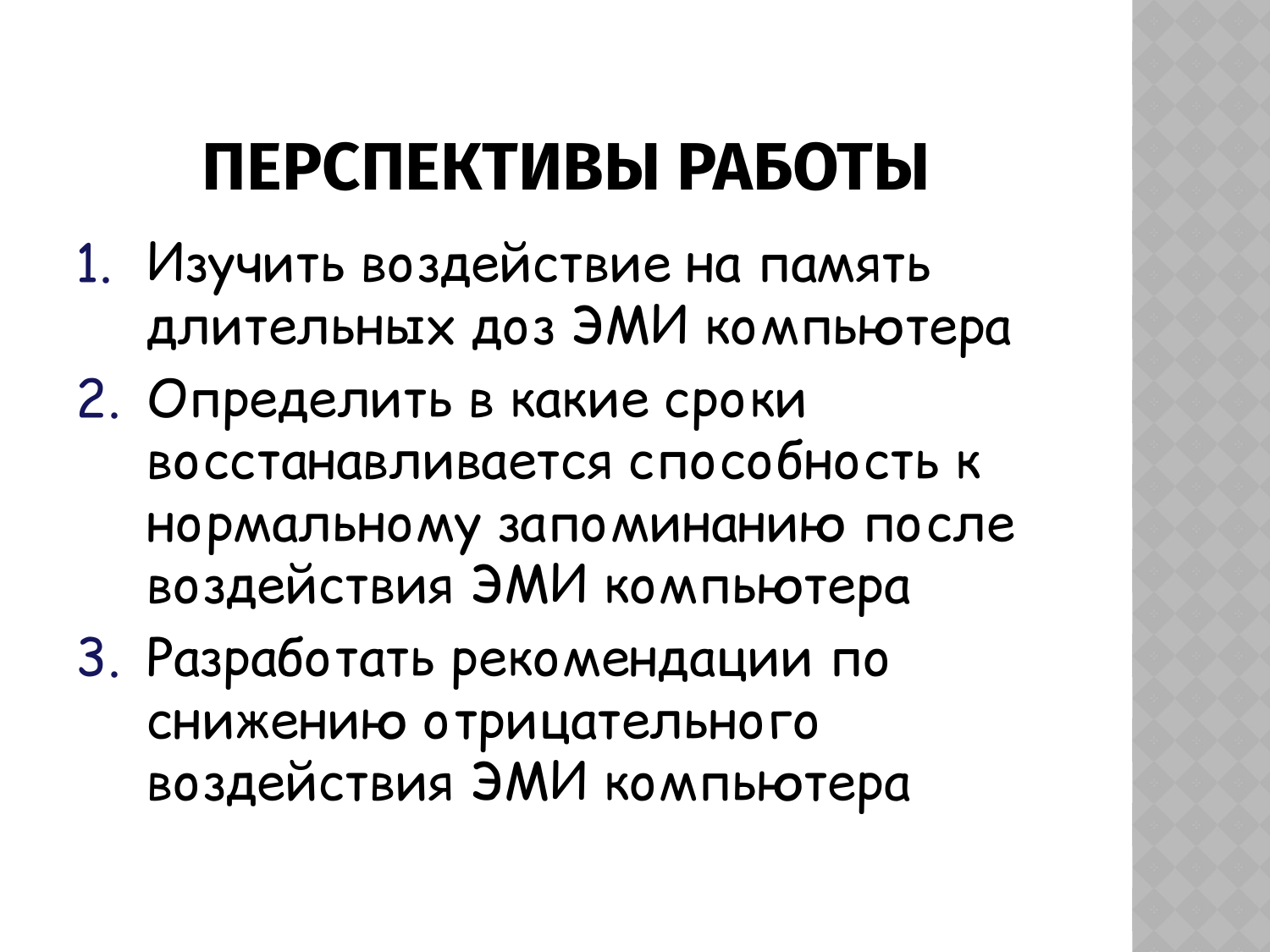

# Перспективы работы
Изучить воздействие на память длительных доз ЭМИ компьютера
Определить в какие сроки восстанавливается способность к нормальному запоминанию после воздействия ЭМИ компьютера
Разработать рекомендации по снижению отрицательного воздействия ЭМИ компьютера